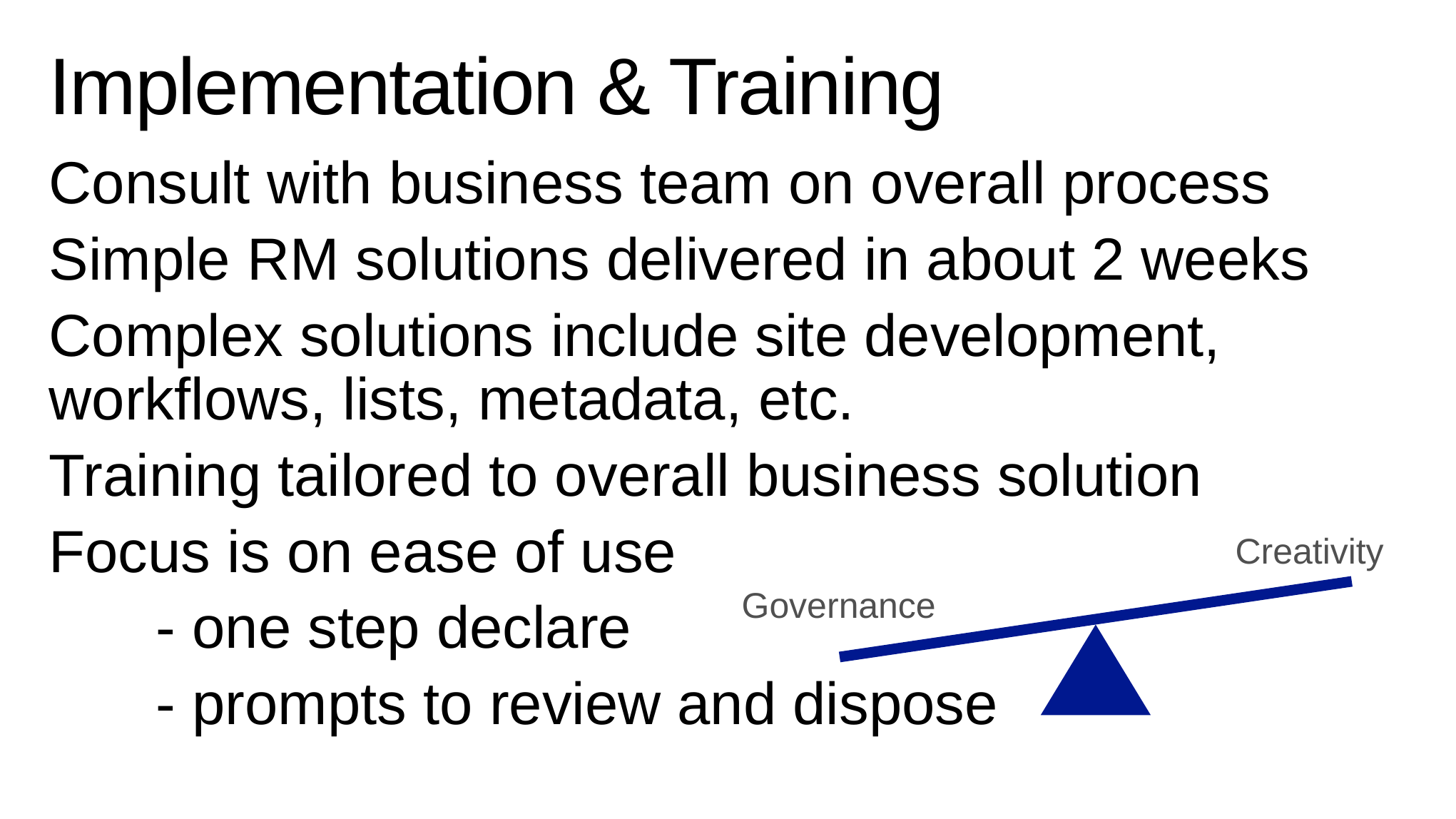

# Implementation & Training
Consult with business team on overall process
Simple RM solutions delivered in about 2 weeks
Complex solutions include site development, workflows, lists, metadata, etc.
Training tailored to overall business solution
Focus is on ease of use
	- one step declare
	- prompts to review and dispose
Creativity
Governance